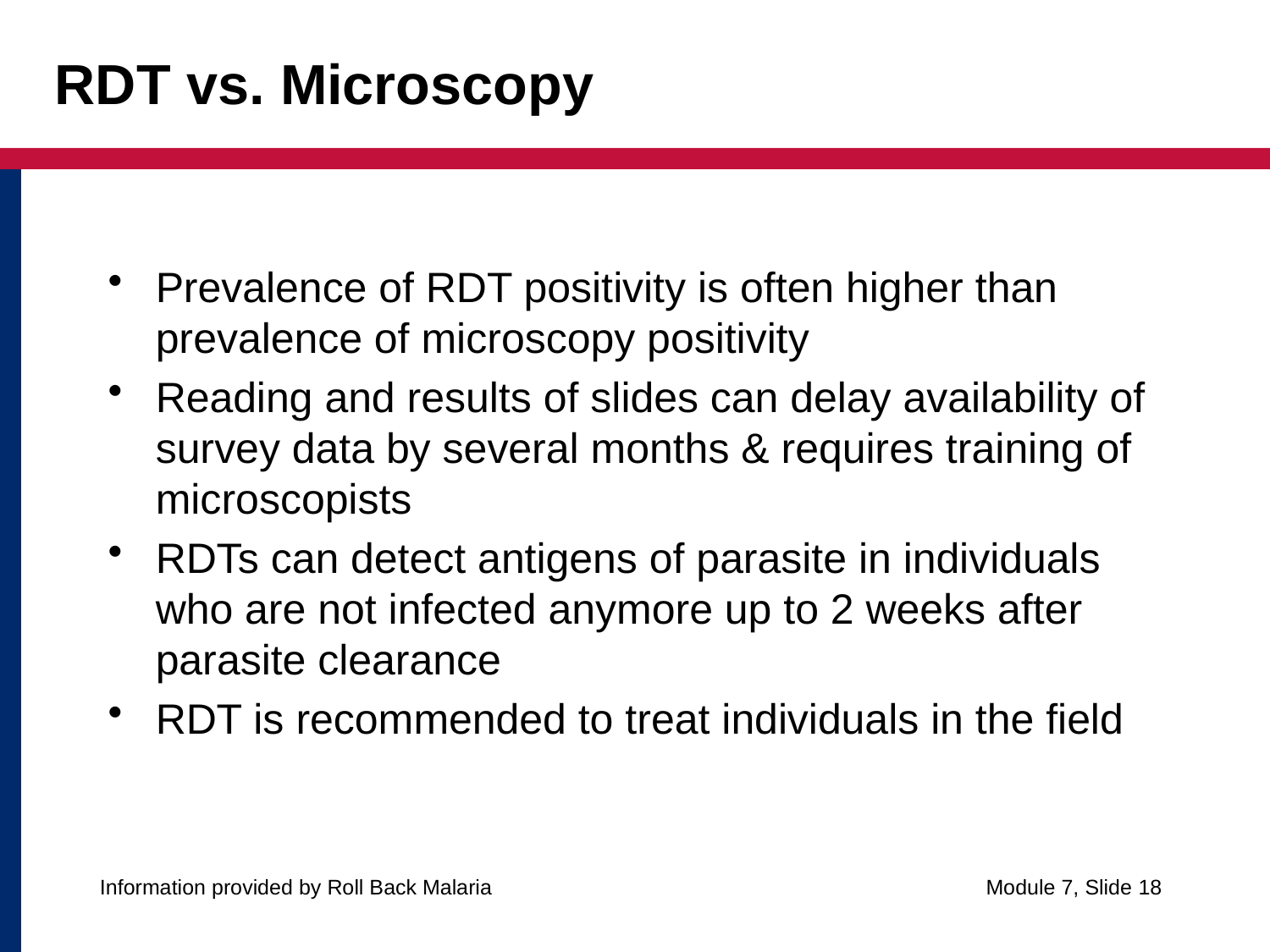

# RDT vs. Microscopy
Prevalence of RDT positivity is often higher than prevalence of microscopy positivity
Reading and results of slides can delay availability of survey data by several months & requires training of microscopists
RDTs can detect antigens of parasite in individuals who are not infected anymore up to 2 weeks after parasite clearance
RDT is recommended to treat individuals in the field
Information provided by Roll Back Malaria
Module 7, Slide 18